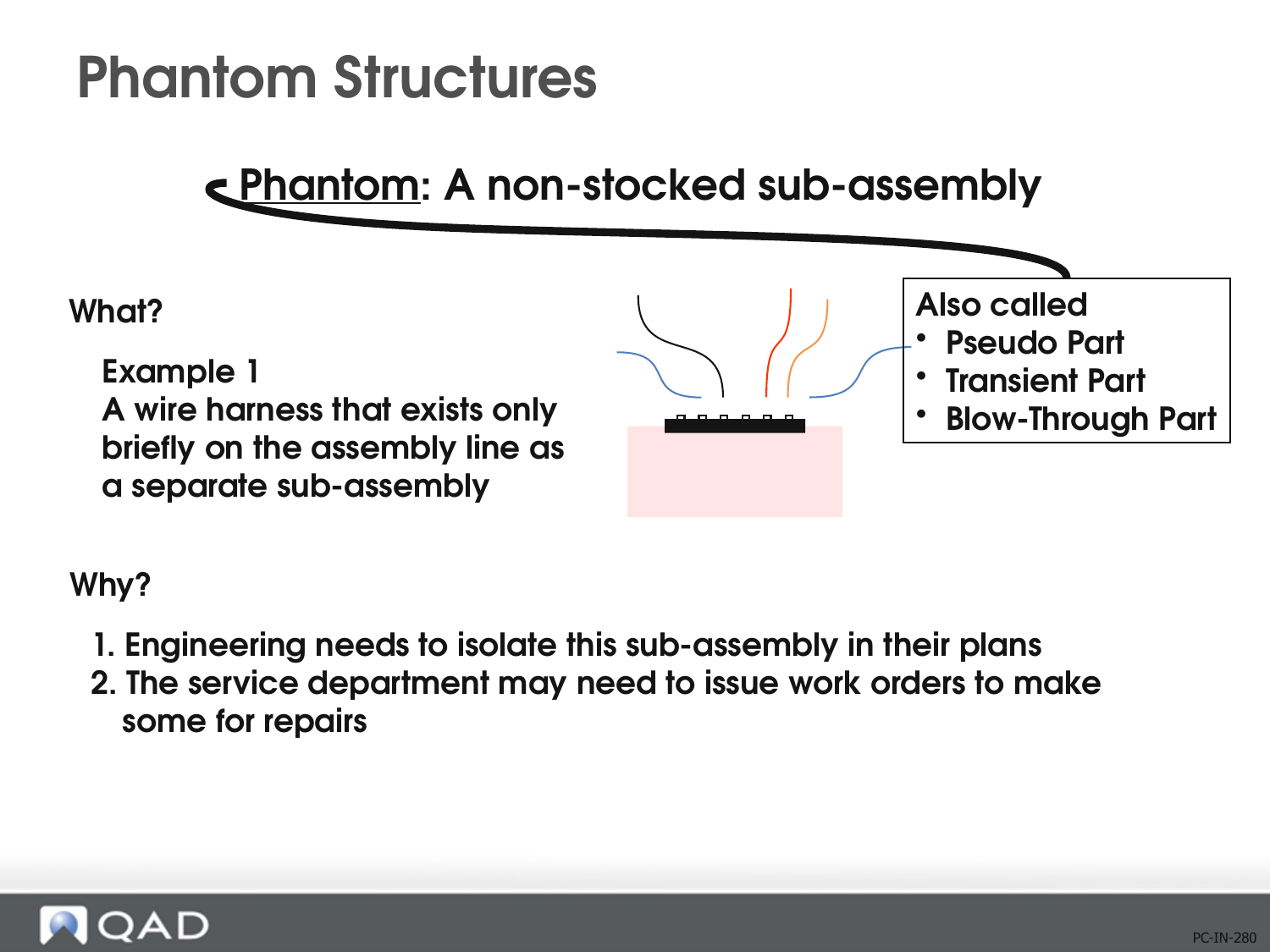

# Phantom Structures
Phantom: A non-stocked sub-assembly
Also called
Pseudo Part
Transient Part
Blow-Through Part
What?

Example 1
A wire harness that exists only briefly on the assembly line as a separate sub-assembly
Why?
1. Engineering needs to isolate this sub-assembly in their plans
2. The service department may need to issue work orders to make some for repairs
PC-IN-280